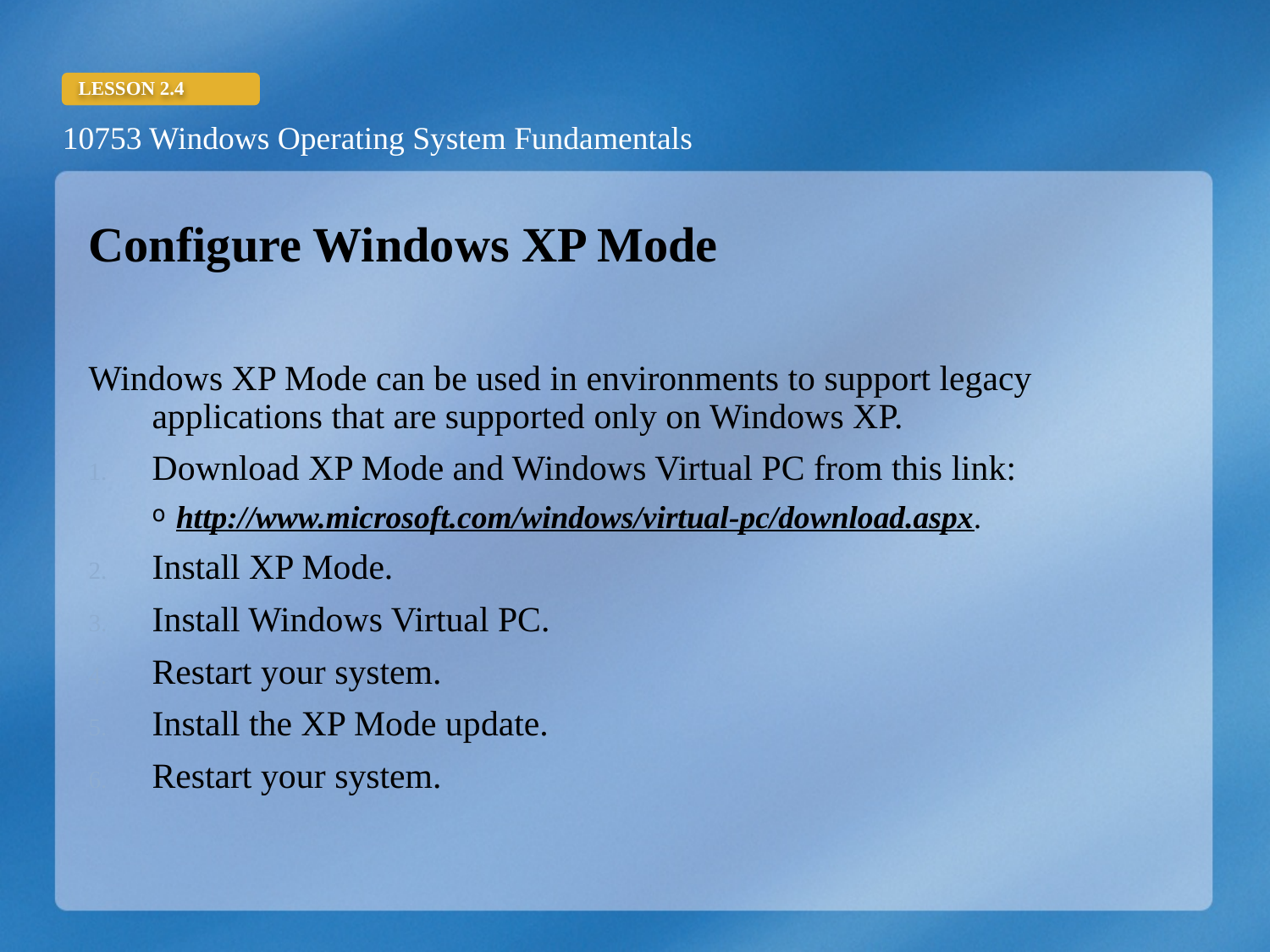

Configure Windows XP Mode

Windows XP Mode can be used in environments to support legacy applications that are supported only on Windows XP.
Download XP Mode and Windows Virtual PC from this link:
http://www.microsoft.com/windows/virtual-pc/download.aspx.
Install XP Mode.
Install Windows Virtual PC.
Restart your system.
Install the XP Mode update.
Restart your system.